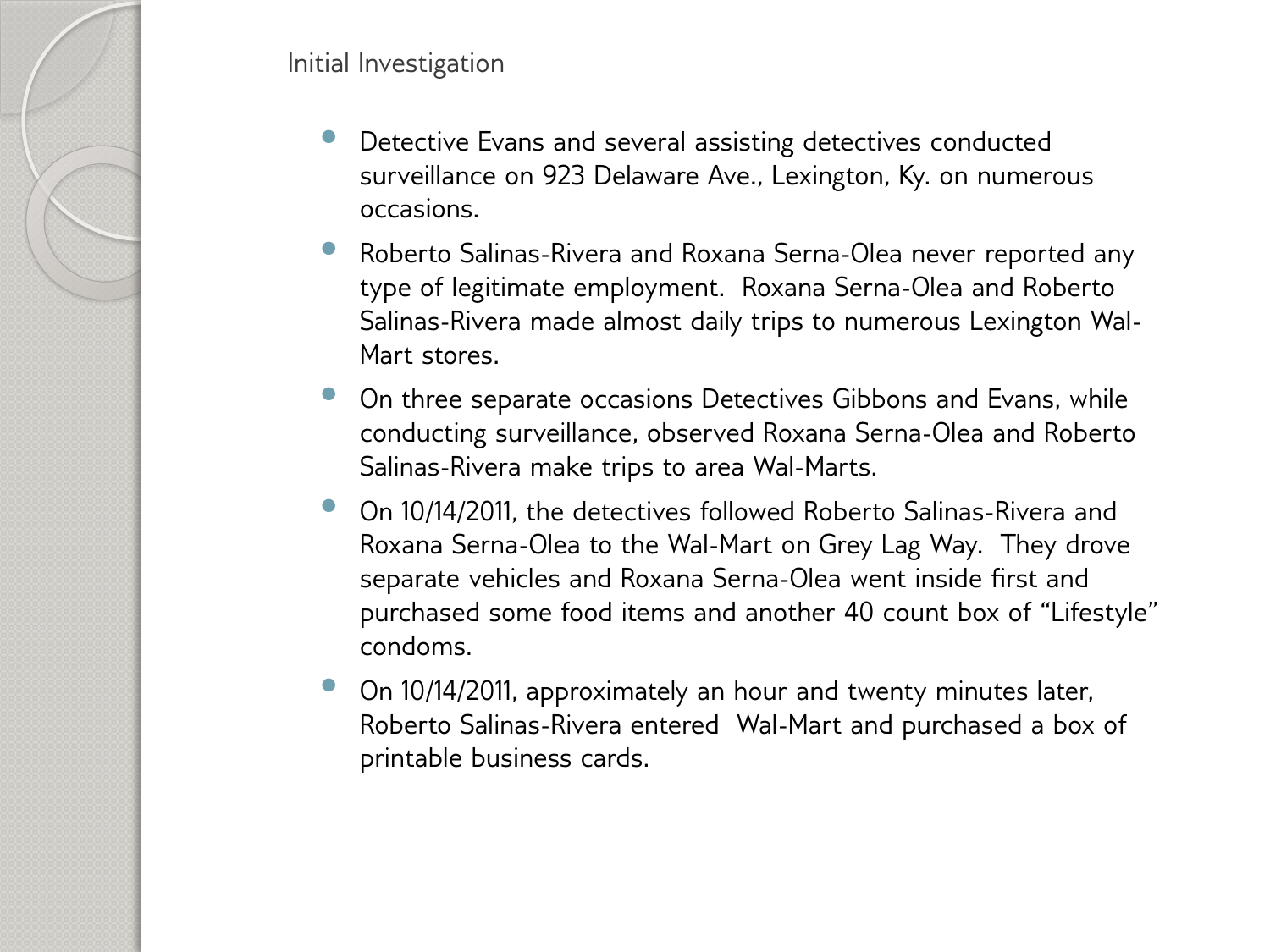

# Initial Investigation
Detective Evans and several assisting detectives conducted surveillance on 923 Delaware Ave., Lexington, Ky. on numerous occasions.
Roberto Salinas-Rivera and Roxana Serna-Olea never reported any type of legitimate employment.  Roxana Serna-Olea and Roberto Salinas-Rivera made almost daily trips to numerous Lexington Wal-Mart stores.
On three separate occasions Detectives Gibbons and Evans, while conducting surveillance, observed Roxana Serna-Olea and Roberto Salinas-Rivera make trips to area Wal-Marts.
On 10/14/2011, the detectives followed Roberto Salinas-Rivera and Roxana Serna-Olea to the Wal-Mart on Grey Lag Way.  They drove separate vehicles and Roxana Serna-Olea went inside first and purchased some food items and another 40 count box of “Lifestyle” condoms.
On 10/14/2011, approximately an hour and twenty minutes later, Roberto Salinas-Rivera entered  Wal-Mart and purchased a box of printable business cards.